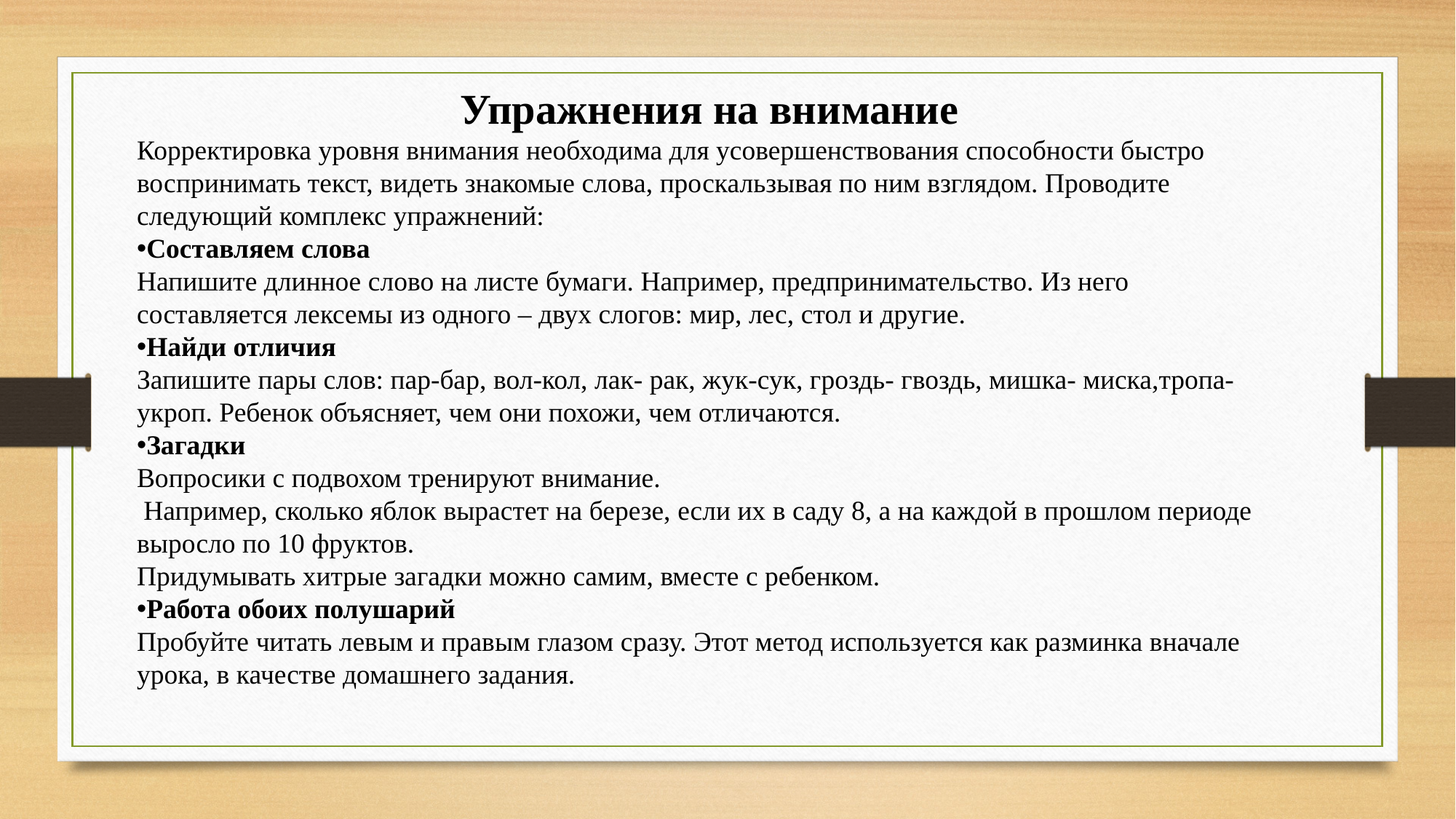

Упражнения на внимание
Корректировка уровня внимания необходима для усовершенствования способности быстро воспринимать текст, видеть знакомые слова, проскальзывая по ним взглядом. Проводите следующий комплекс упражнений:
Составляем слова
Напишите длинное слово на листе бумаги. Например, предпринимательство. Из него составляется лексемы из одного – двух слогов: мир, лес, стол и другие.
Найди отличия
Запишите пары слов: пар-бар, вол-кол, лак- рак, жук-сук, гроздь- гвоздь, мишка- миска,тропа-укроп. Ребенок объясняет, чем они похожи, чем отличаются.
Загадки
Вопросики с подвохом тренируют внимание.
 Например, сколько яблок вырастет на березе, если их в саду 8, а на каждой в прошлом периоде выросло по 10 фруктов.
Придумывать хитрые загадки можно самим, вместе с ребенком.
Работа обоих полушарий
Пробуйте читать левым и правым глазом сразу. Этот метод используется как разминка вначале урока, в качестве домашнего задания.